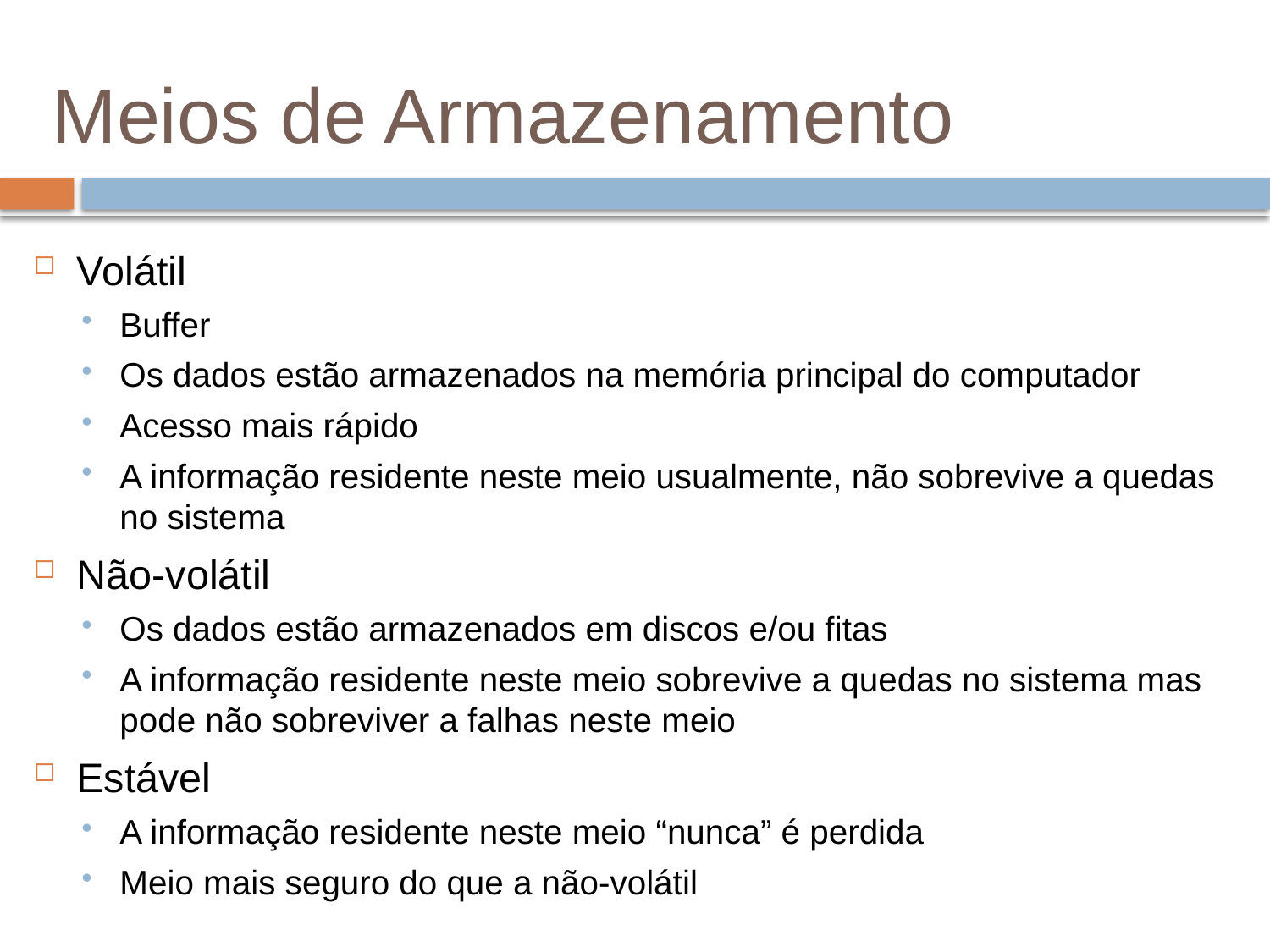

# Meios de Armazenamento
Volátil
Buffer
Os dados estão armazenados na memória principal do computador
Acesso mais rápido
A informação residente neste meio usualmente, não sobrevive a quedas no sistema
Não-volátil
Os dados estão armazenados em discos e/ou fitas
A informação residente neste meio sobrevive a quedas no sistema mas pode não sobreviver a falhas neste meio
Estável
A informação residente neste meio “nunca” é perdida
Meio mais seguro do que a não-volátil